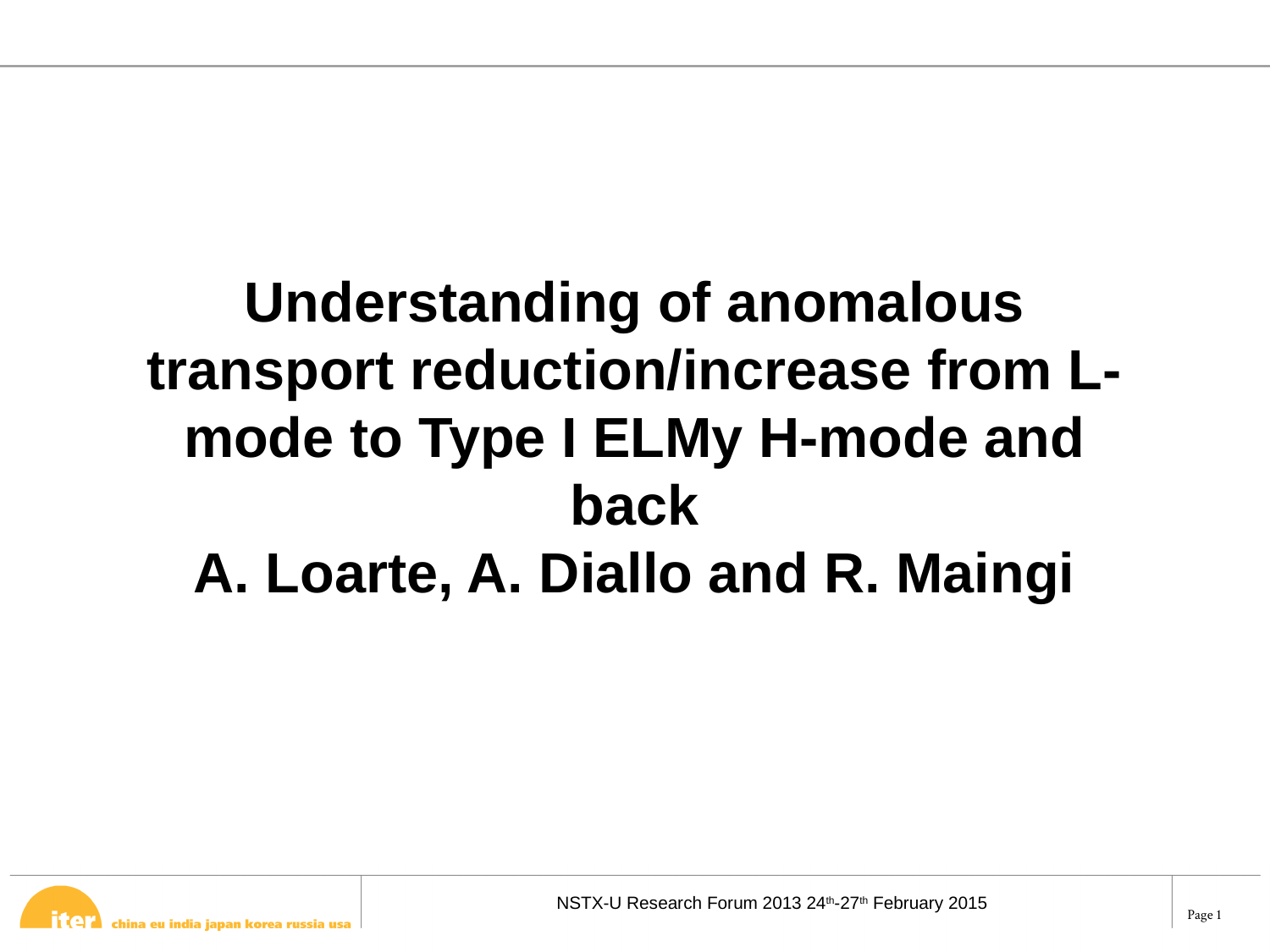

# Understanding of anomalous transport reduction/increase from L-mode to Type I ELMy H-mode and back A. Loarte, A. Diallo and R. Maingi